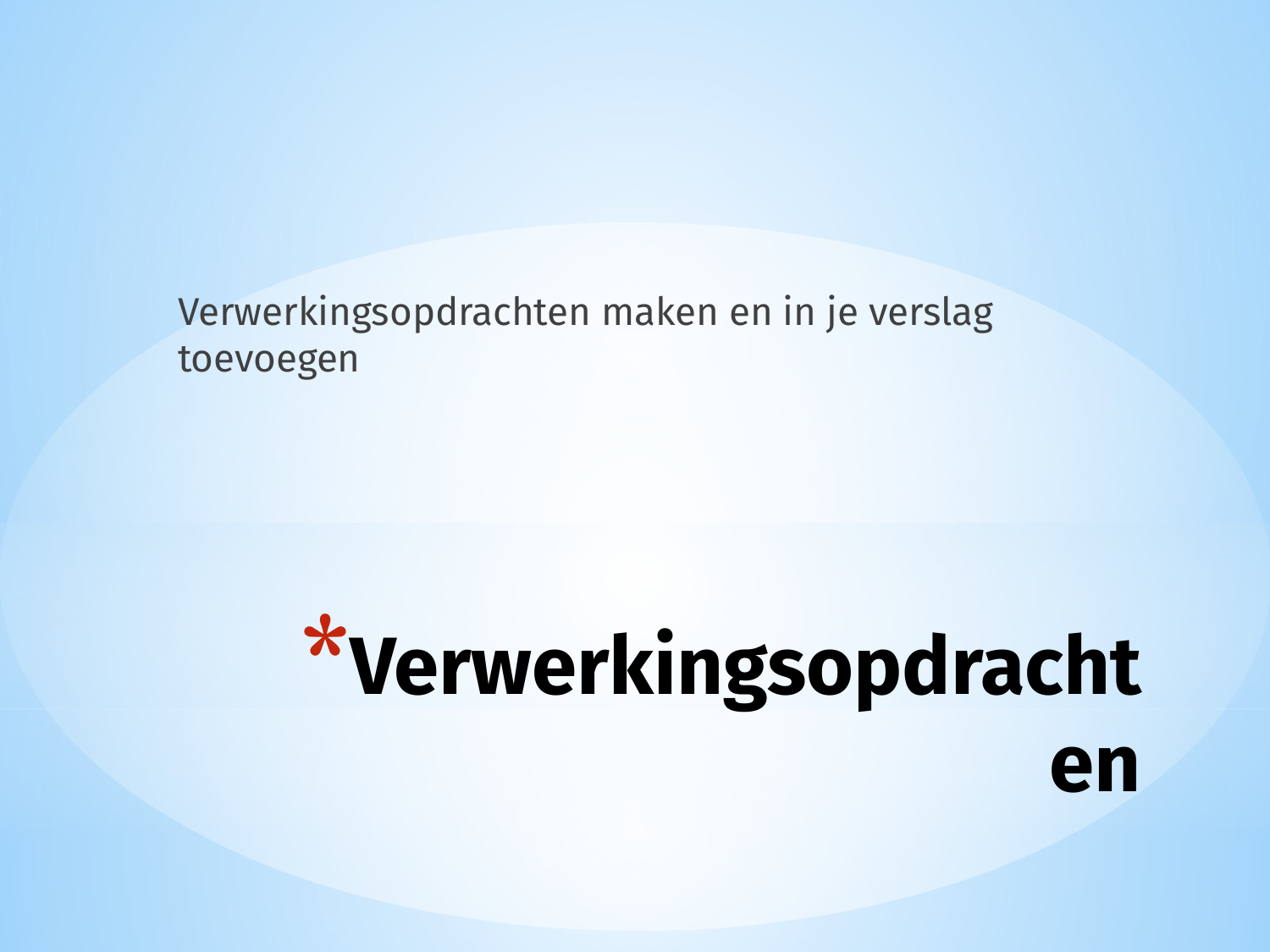

Verwerkingsopdrachten maken en in je verslag toevoegen
# Verwerkingsopdrachten